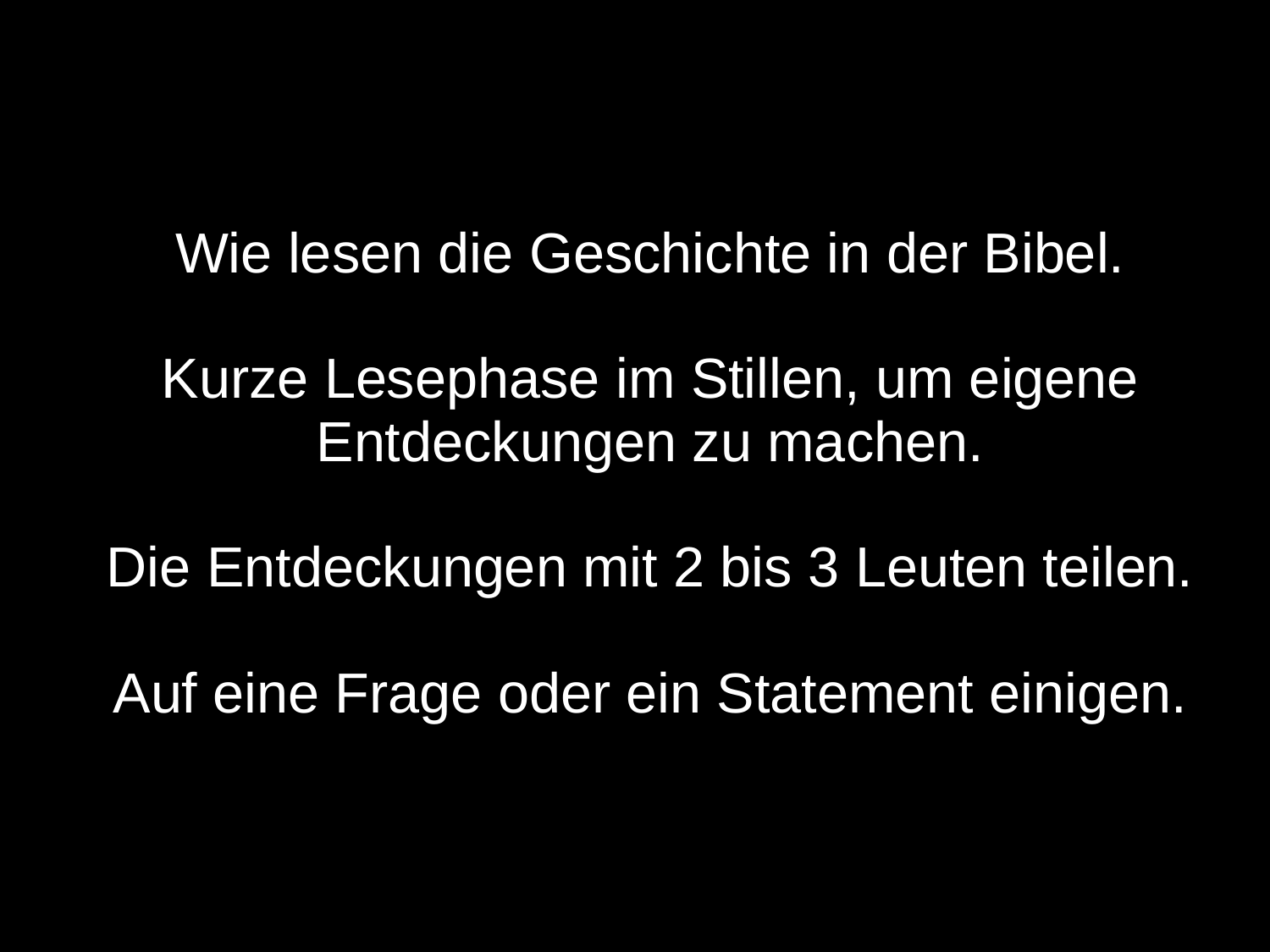

Wie lesen die Geschichte in der Bibel.

Kurze Lesephase im Stillen, um eigene Entdeckungen zu machen.

Die Entdeckungen mit 2 bis 3 Leuten teilen.

Auf eine Frage oder ein Statement einigen.